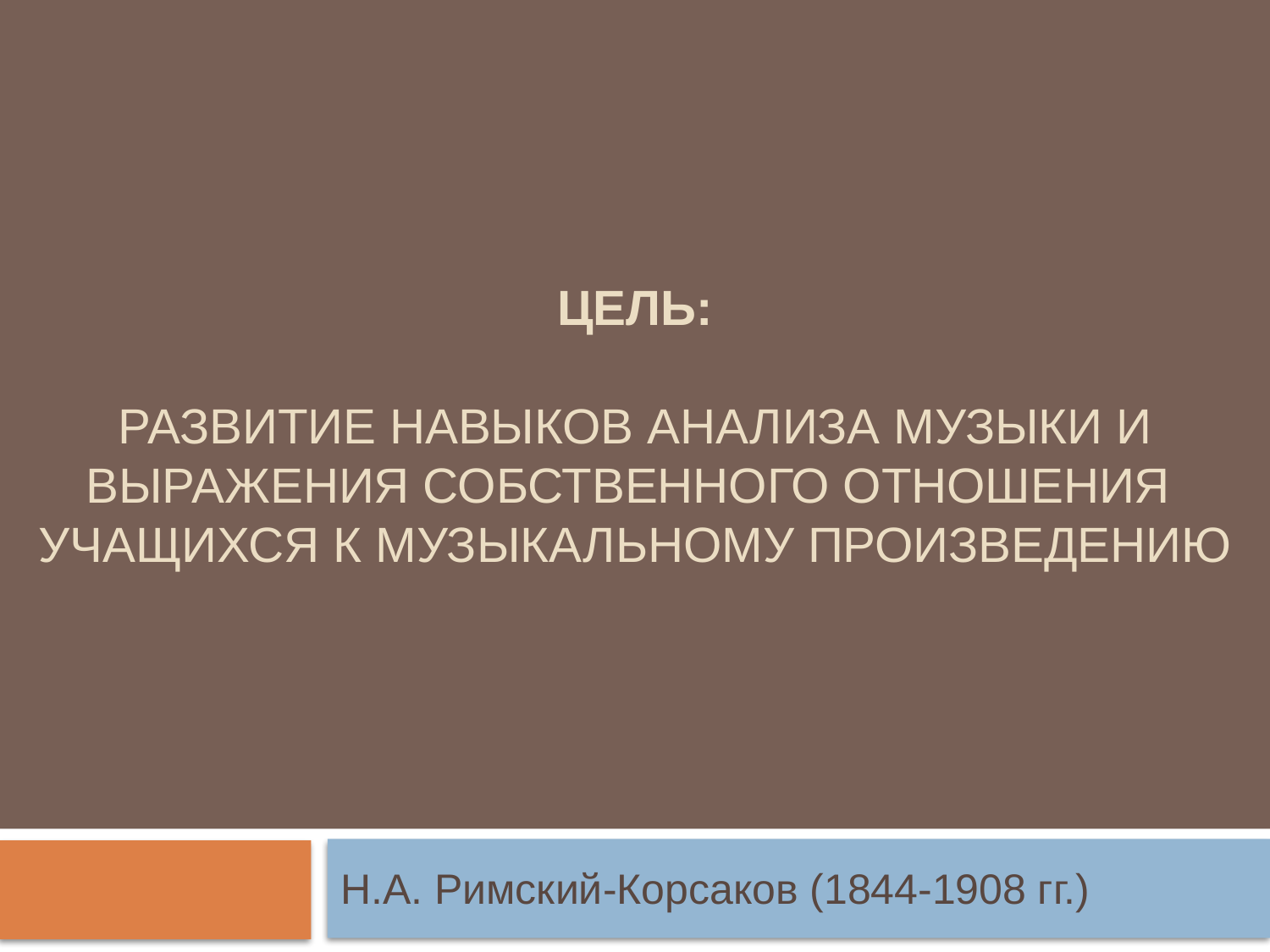

# Цель: развитие навыков анализа музыки и выражения собственного отношения учащихся к музыкальному произведению
Н.А. Римский-Корсаков (1844-1908 гг.)